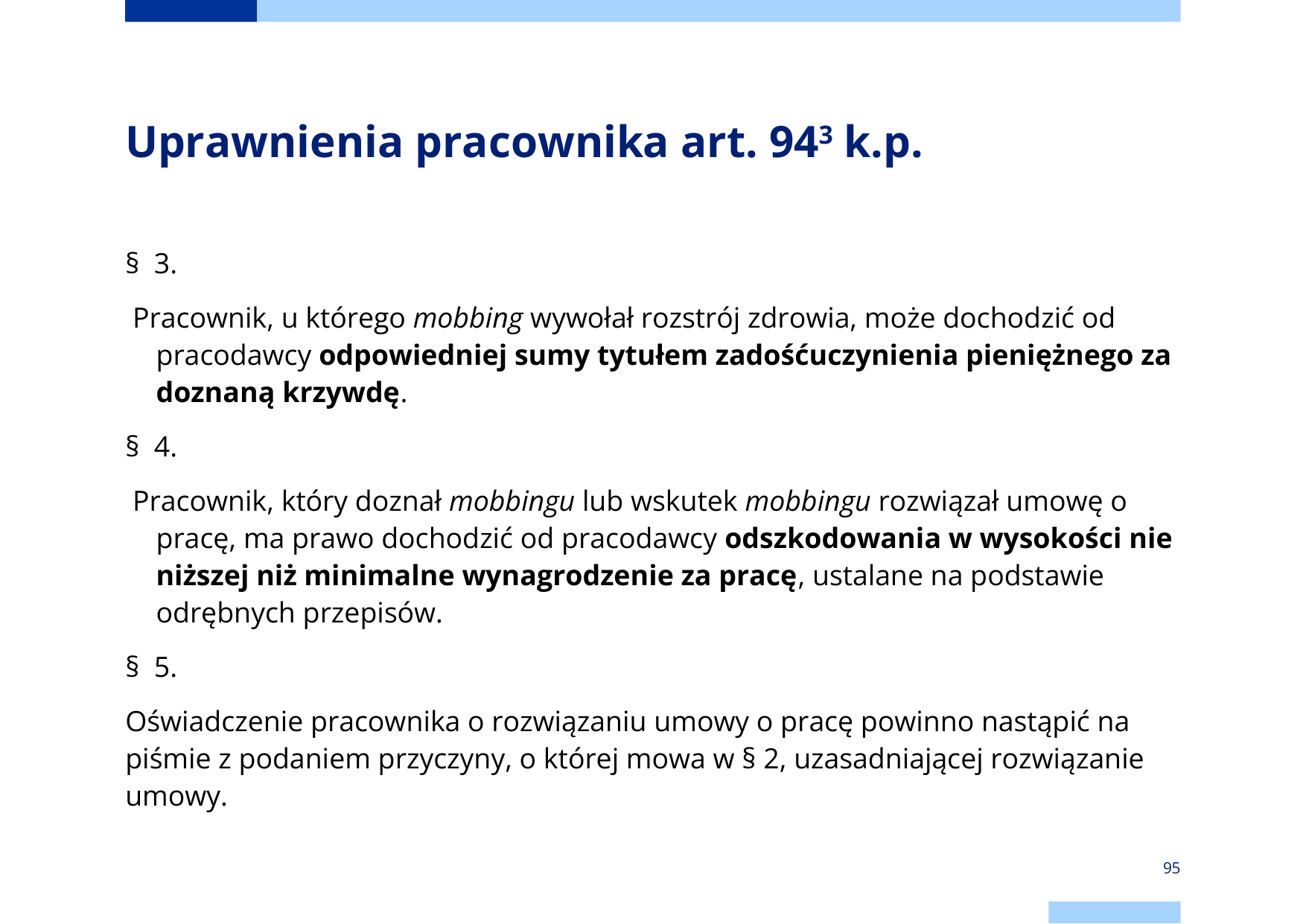

# Uprawnienia pracownika art. 943 k.p.
§  3.
 Pracownik, u którego mobbing wywołał rozstrój zdrowia, może dochodzić od pracodawcy odpowiedniej sumy tytułem zadośćuczynienia pieniężnego za doznaną krzywdę.
§  4.
 Pracownik, który doznał mobbingu lub wskutek mobbingu rozwiązał umowę o pracę, ma prawo dochodzić od pracodawcy odszkodowania w wysokości nie niższej niż minimalne wynagrodzenie za pracę, ustalane na podstawie odrębnych przepisów.
§  5.
Oświadczenie pracownika o rozwiązaniu umowy o pracę powinno nastąpić na piśmie z podaniem przyczyny, o której mowa w § 2, uzasadniającej rozwiązanie umowy.

95